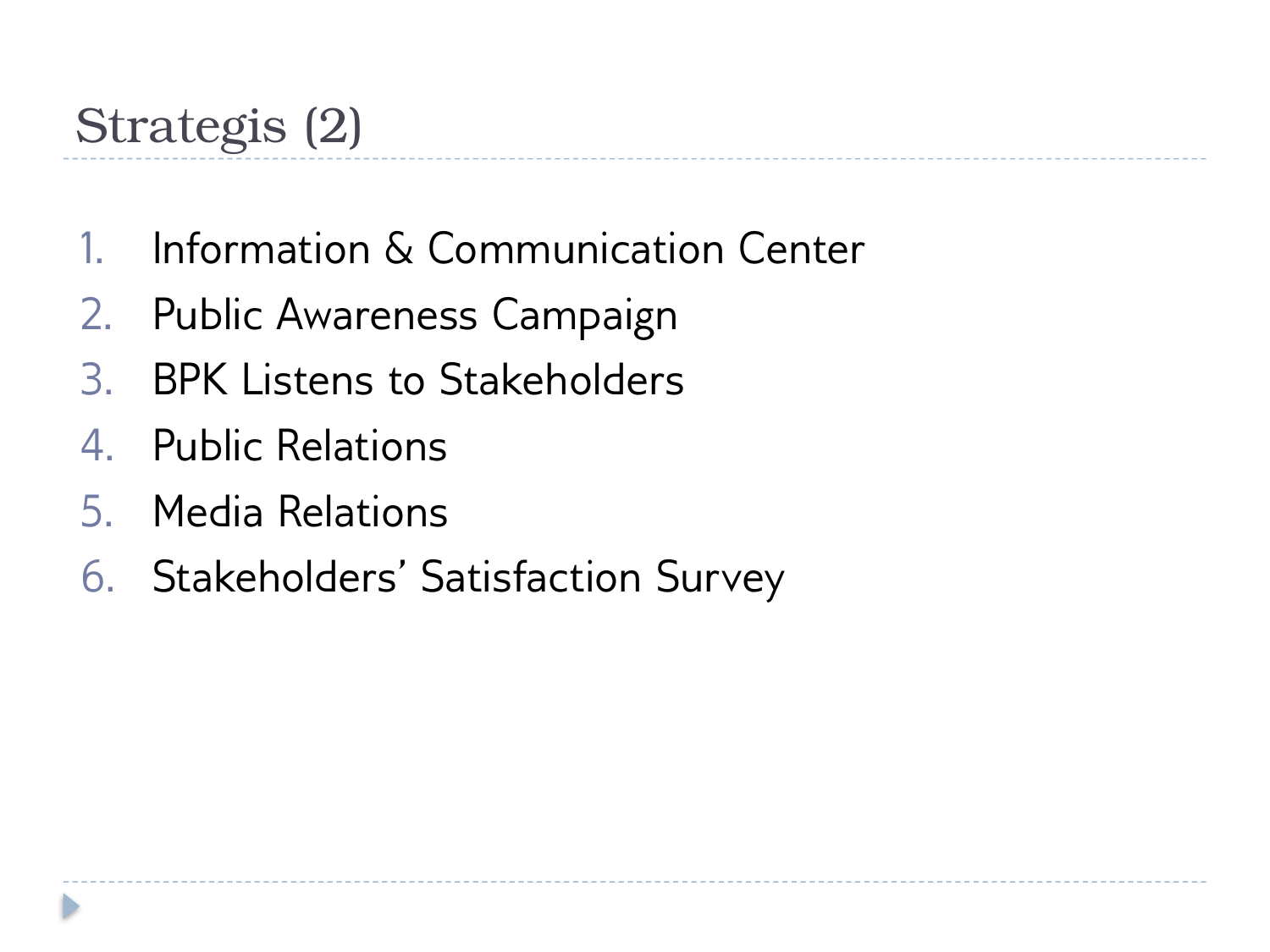

# Strategis (2)
Information & Communication Center
Public Awareness Campaign
BPK Listens to Stakeholders
Public Relations
Media Relations
Stakeholders’ Satisfaction Survey